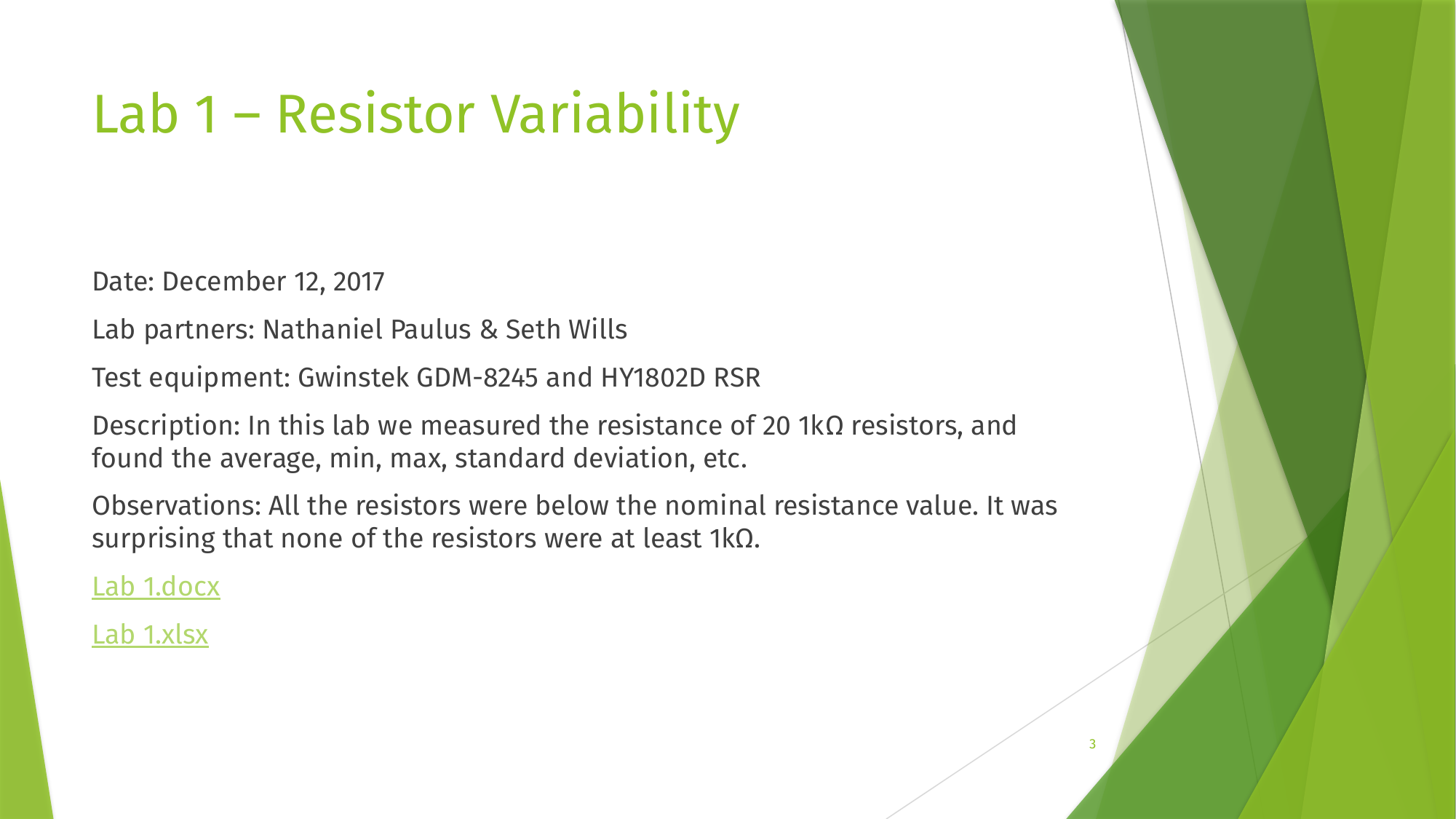

# Lab 1 – Resistor Variability
Date: December 12, 2017
Lab partners: Nathaniel Paulus & Seth Wills
Test equipment: Gwinstek GDM-8245 and HY1802D RSR
Description: In this lab we measured the resistance of 20 1kΩ resistors, and found the average, min, max, standard deviation, etc.
Observations: All the resistors were below the nominal resistance value. It was surprising that none of the resistors were at least 1kΩ.
Lab 1.docx
Lab 1.xlsx
3